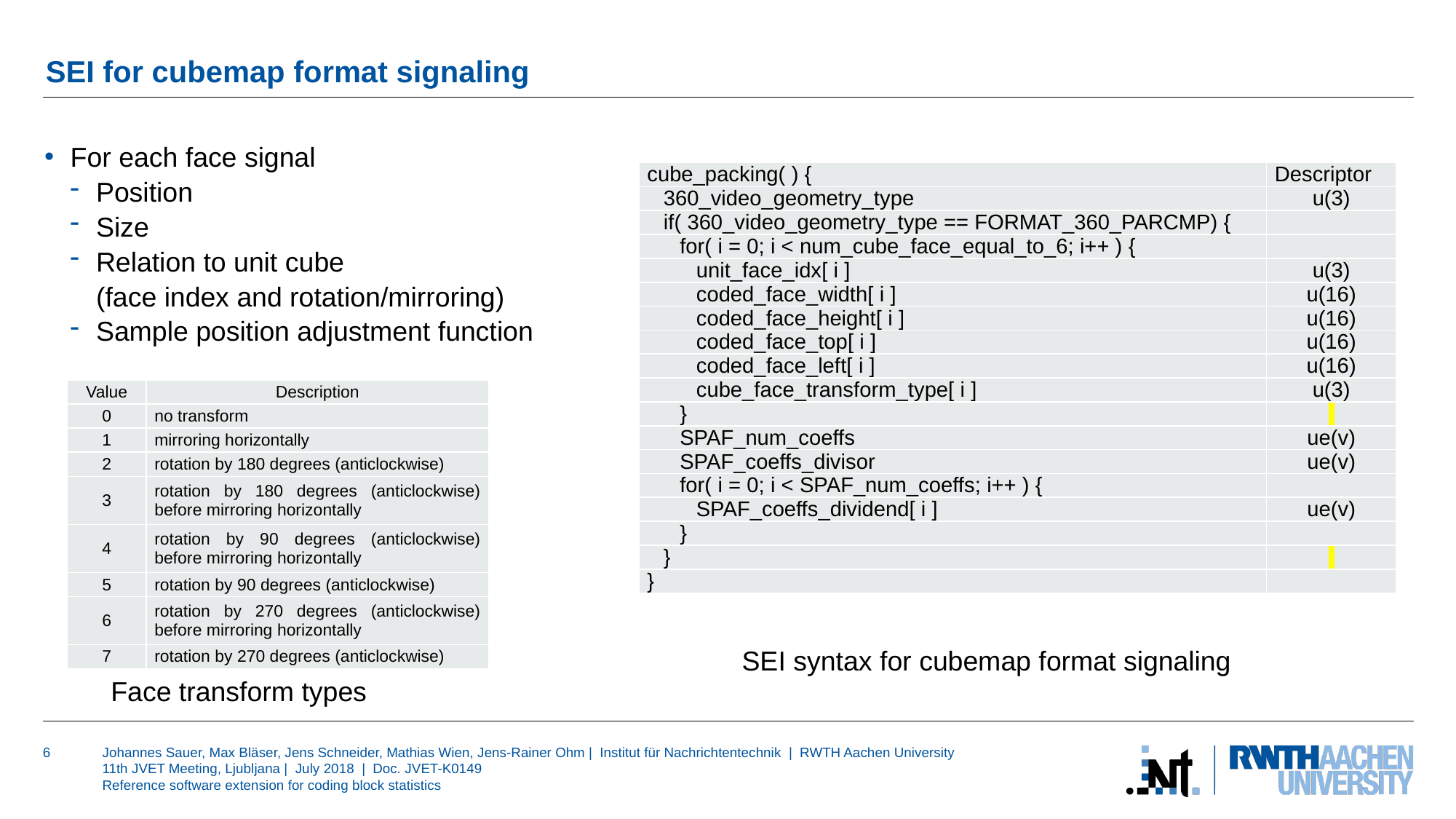

# SEI for cubemap format signaling
For each face signal
Position
Size
Relation to unit cube
(face index and rotation/mirroring)
Sample position adjustment function

| cube\_packing( ) { | Descriptor |
| --- | --- |
| 360\_video\_geometry\_type | u(3) |
| if( 360\_video\_geometry\_type == FORMAT\_360\_PARCMP) { |  |
| for( i = 0; i < num\_cube\_face\_equal\_to\_6; i++ ) { |  |
| unit\_face\_idx[ i ] | u(3) |
| coded\_face\_width[ i ] | u(16) |
| coded\_face\_height[ i ] | u(16) |
| coded\_face\_top[ i ] | u(16) |
| coded\_face\_left[ i ] | u(16) |
| cube\_face\_transform\_type[ i ] | u(3) |
| } |  |
| SPAF\_num\_coeffs | ue(v) |
| SPAF\_coeffs\_divisor | ue(v) |
| for( i = 0; i < SPAF\_num\_coeffs; i++ ) { |  |
| SPAF\_coeffs\_dividend[ i ] | ue(v) |
| } |  |
| } |  |
| } |  |
| Value | Description |
| --- | --- |
| 0 | no transform |
| 1 | mirroring horizontally |
| 2 | rotation by 180 degrees (anticlockwise) |
| 3 | rotation by 180 degrees (anticlockwise) before mirroring horizontally |
| 4 | rotation by 90 degrees (anticlockwise) before mirroring horizontally |
| 5 | rotation by 90 degrees (anticlockwise) |
| 6 | rotation by 270 degrees (anticlockwise) before mirroring horizontally |
| 7 | rotation by 270 degrees (anticlockwise) |
SEI syntax for cubemap format signaling
Face transform types